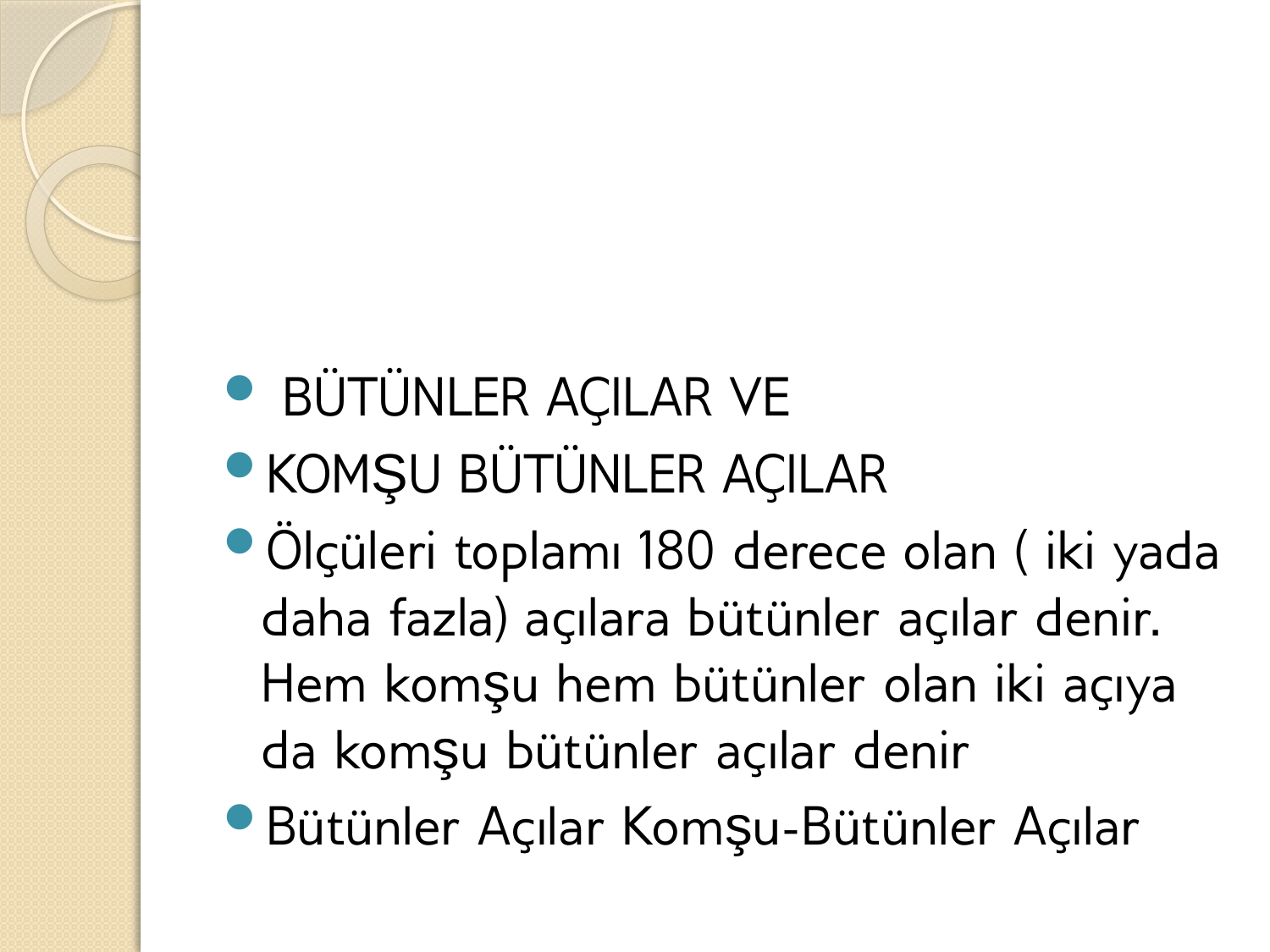

#

 BÜTÜNLER AÇILAR VE
KOMŞU BÜTÜNLER AÇILAR
Ölçüleri toplamı 180 derece olan ( iki yada daha fazla) açılara bütünler açılar denir. Hem komşu hem bütünler olan iki açıya da komşu bütünler açılar denir
Bütünler Açılar Komşu-Bütünler Açılar